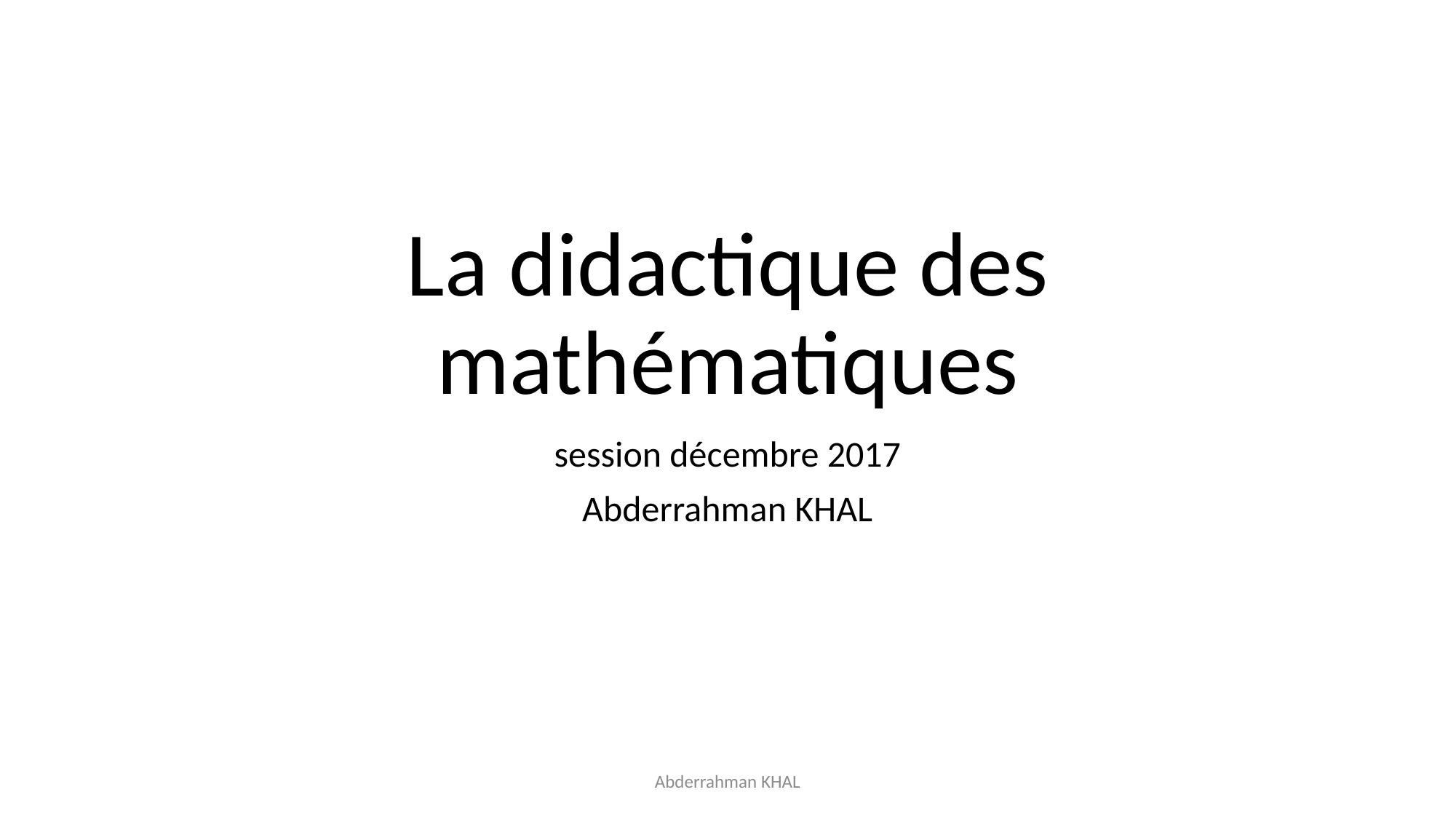

# La didactique des mathématiques
session décembre 2017
Abderrahman KHAL
Abderrahman KHAL